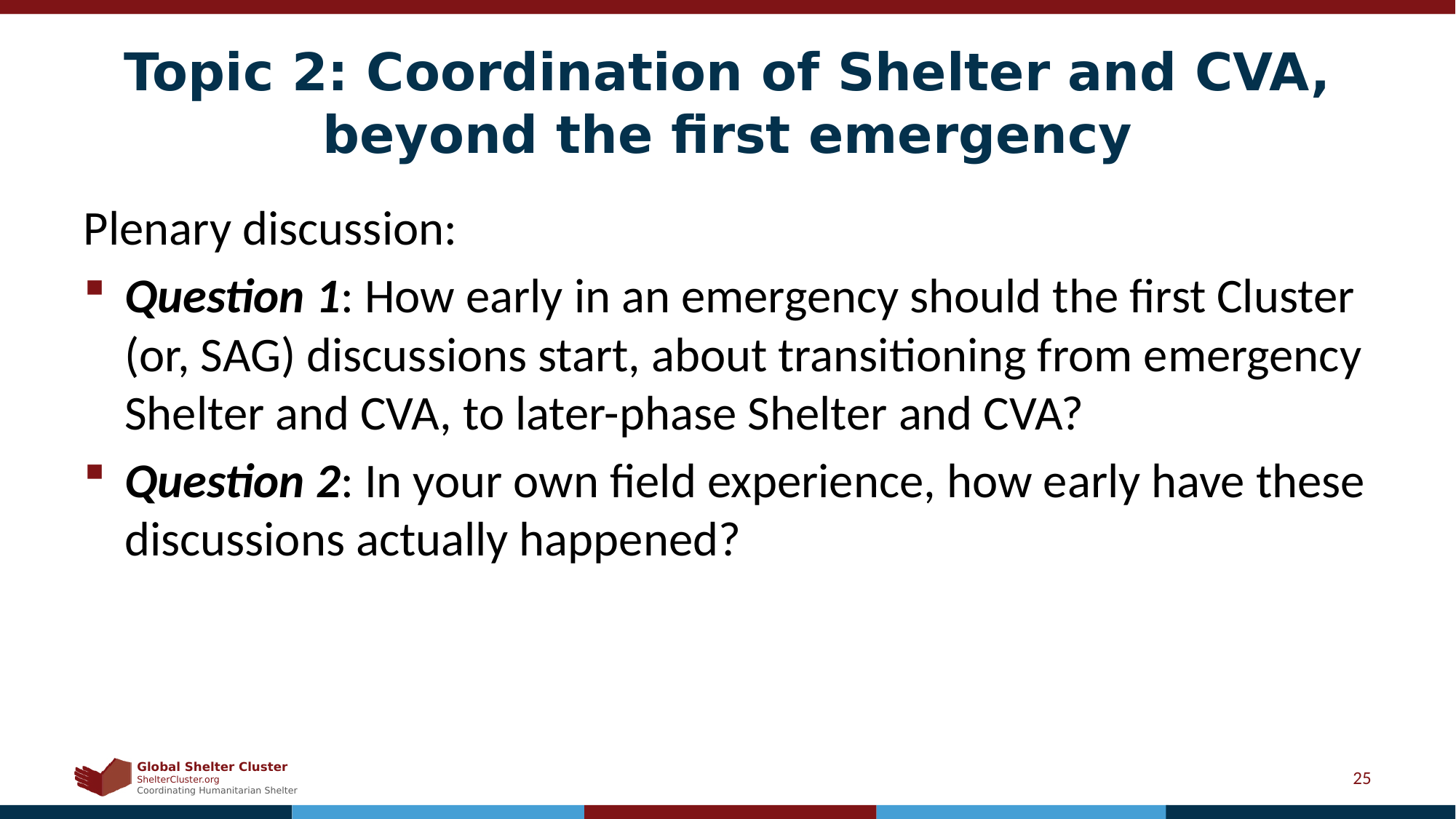

# Topic 2: Coordination of Shelter and CVA, beyond the first emergency
Plenary discussion:
Question 1: How early in an emergency should the first Cluster (or, SAG) discussions start, about transitioning from emergency Shelter and CVA, to later-phase Shelter and CVA?
Question 2: In your own field experience, how early have these discussions actually happened?
25